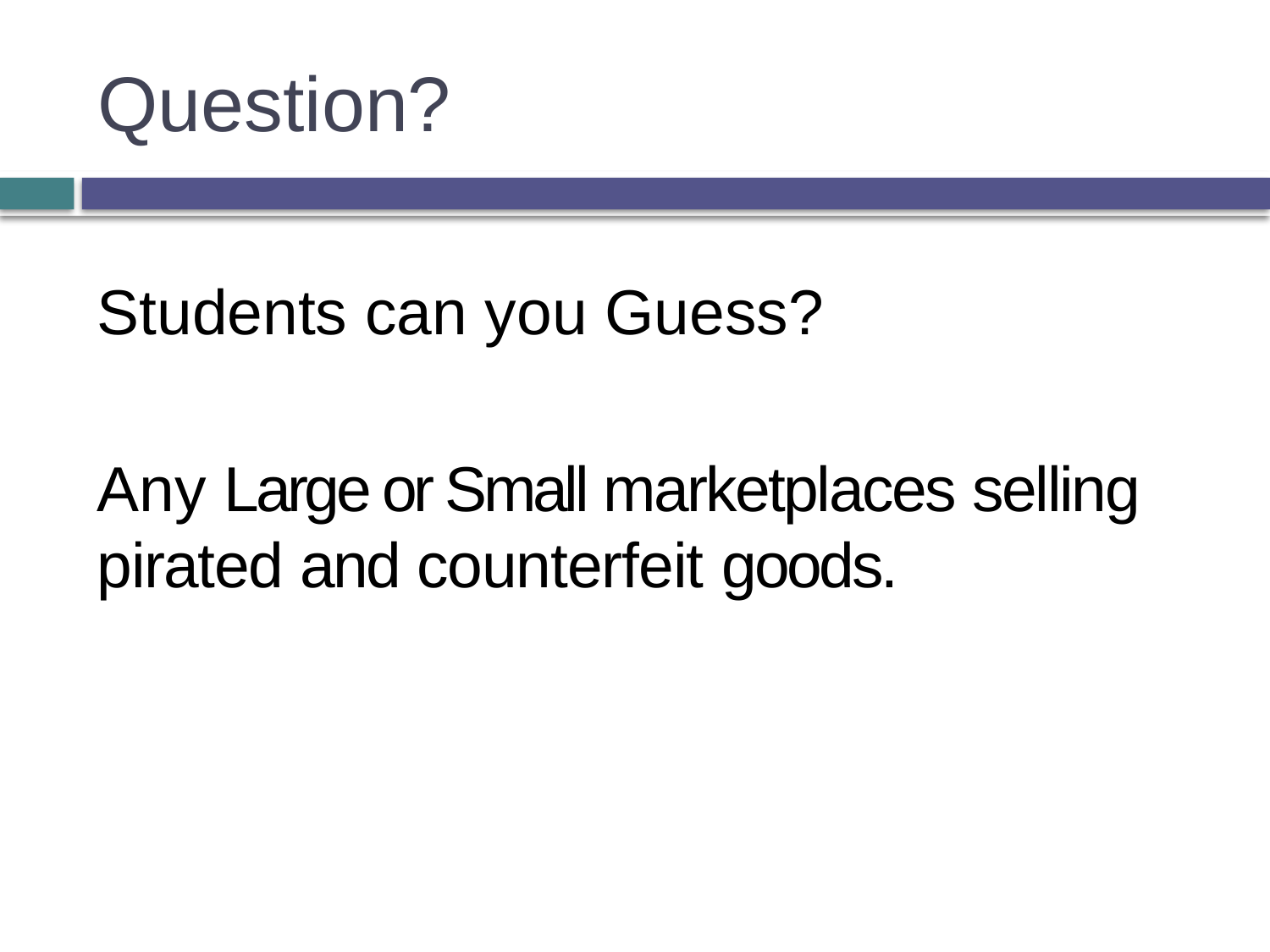

# Question?
Students can you Guess?

Any Large or Small marketplaces selling pirated and counterfeit goods.